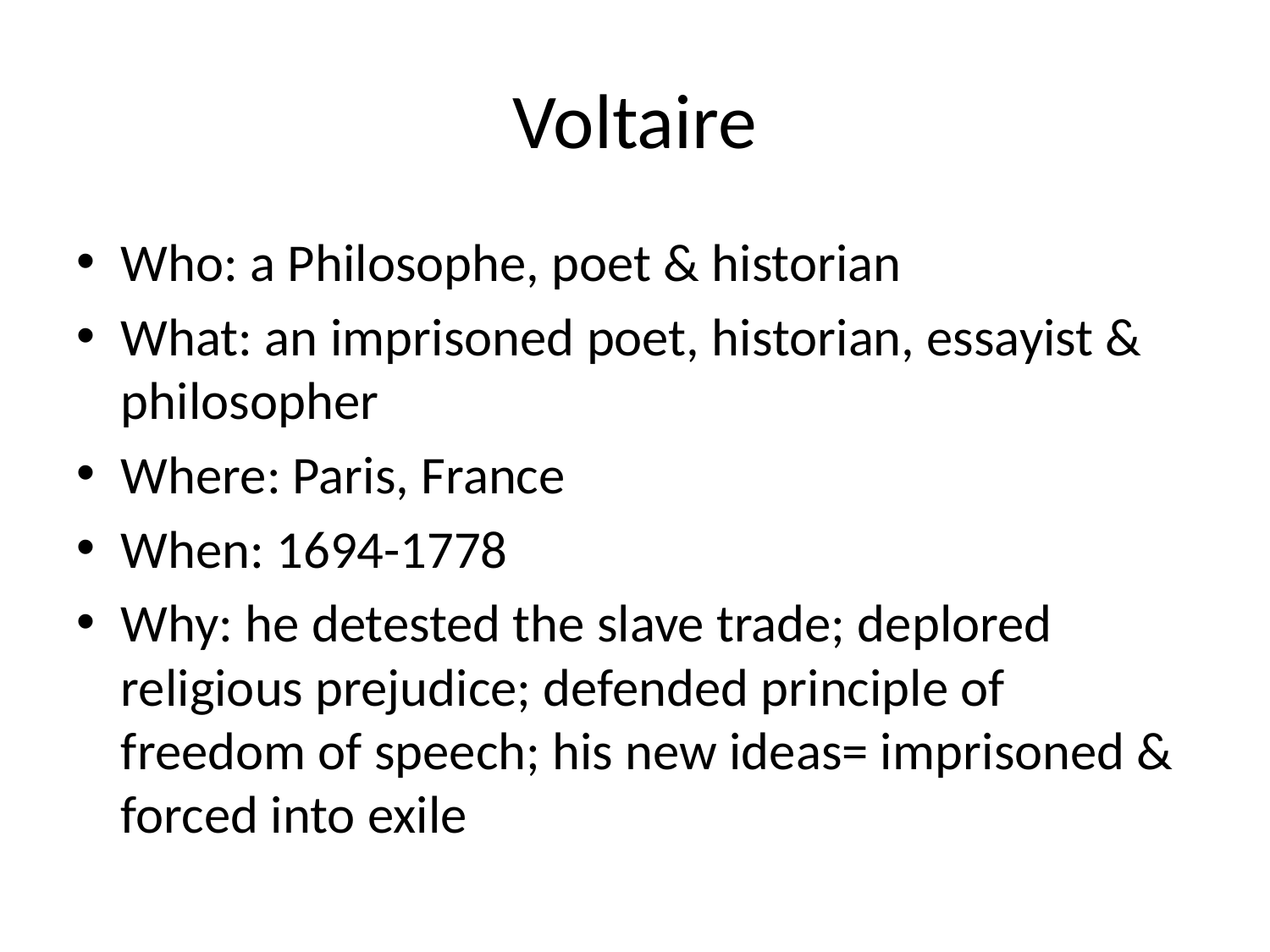

# Voltaire
Who: a Philosophe, poet & historian
What: an imprisoned poet, historian, essayist & philosopher
Where: Paris, France
When: 1694-1778
Why: he detested the slave trade; deplored religious prejudice; defended principle of freedom of speech; his new ideas= imprisoned & forced into exile